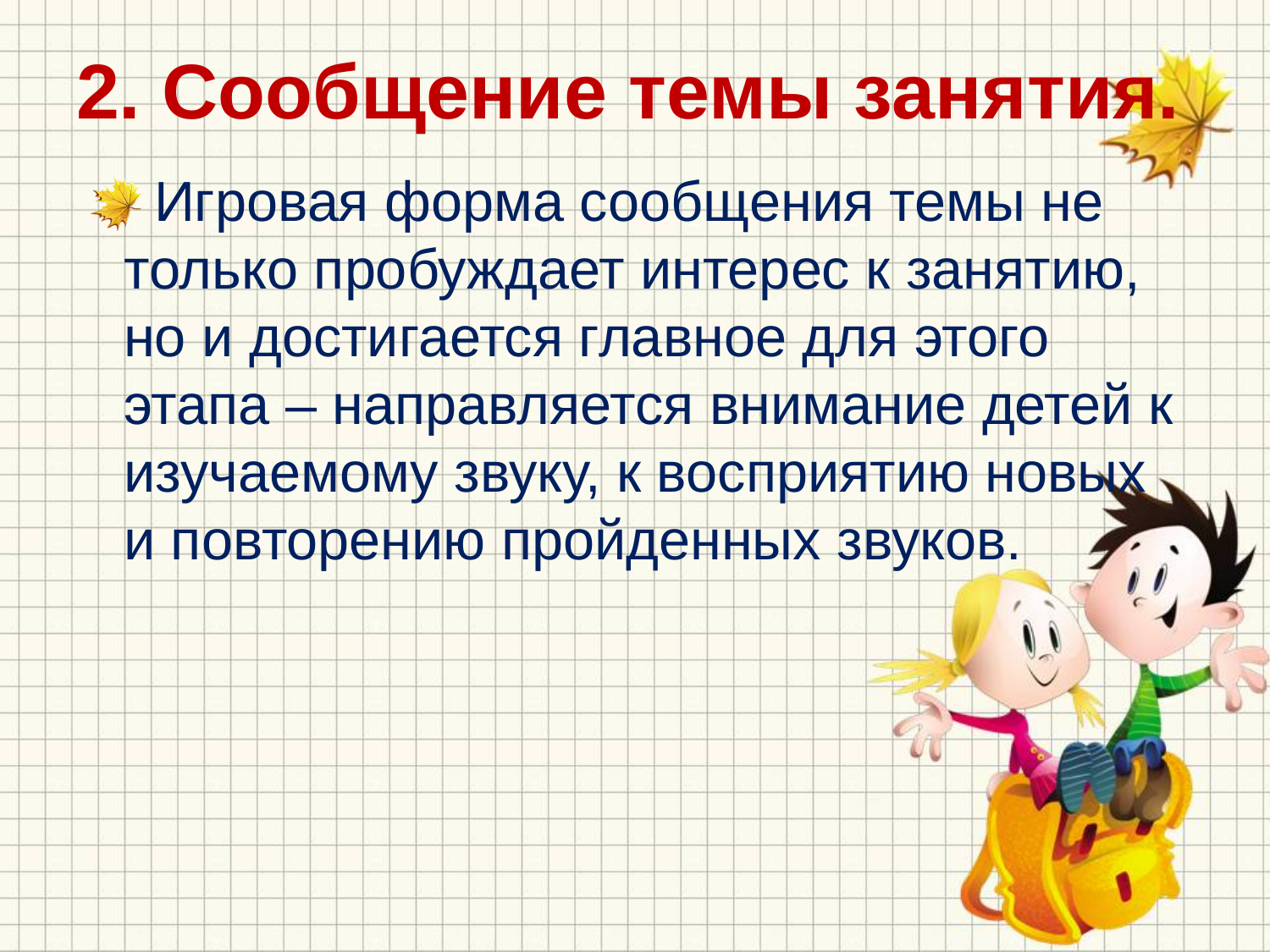

# 2. Сообщение темы занятия.
Игровая форма сообщения темы не только пробуждает интерес к занятию, но и достигается главное для этого этапа – направляется внимание детей к изучаемому звуку, к восприятию новых и повторению пройденных звуков.